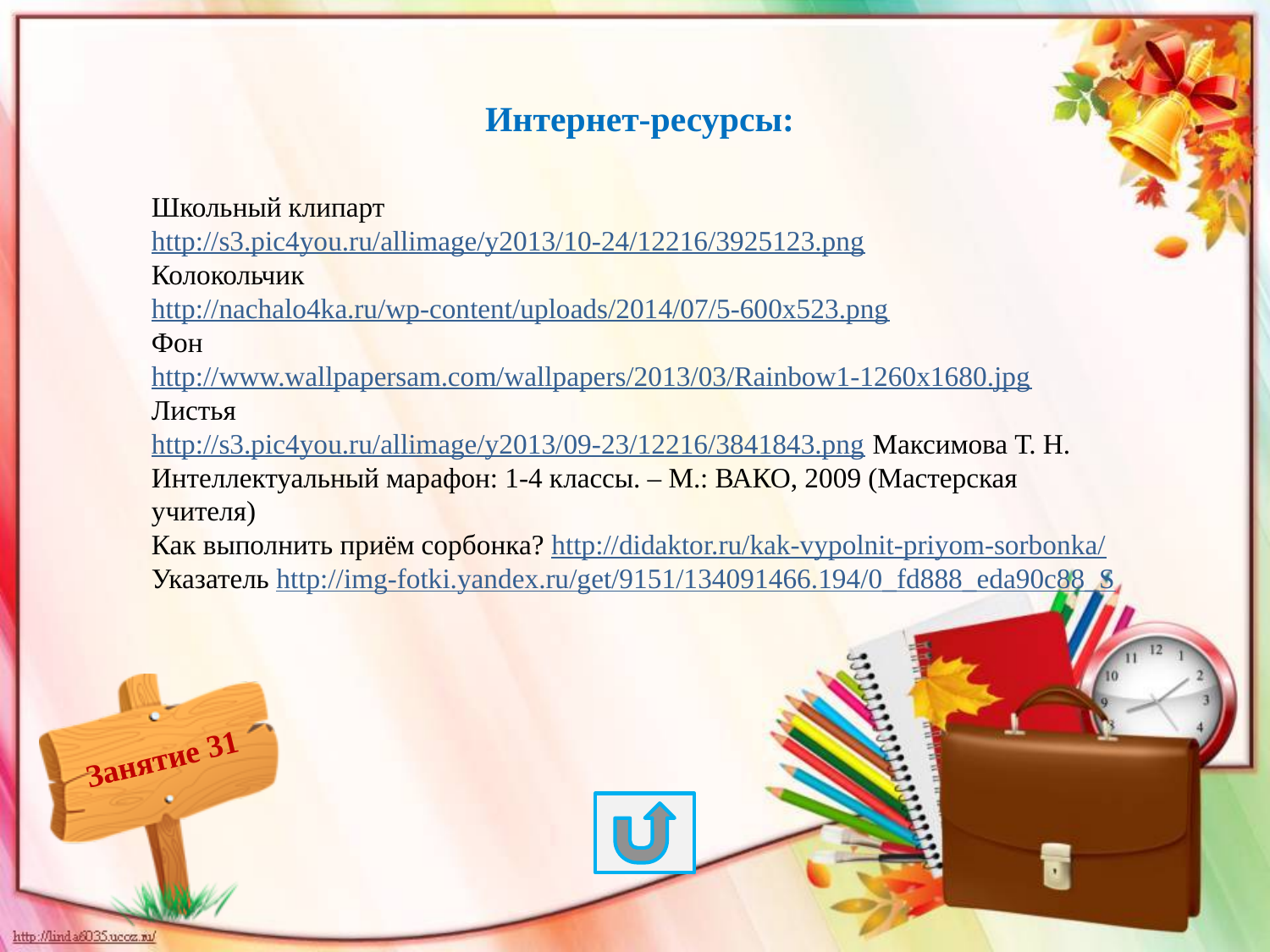

Интернет-ресурсы:

Школьный клипарт
http://s3.pic4you.ru/allimage/y2013/10-24/12216/3925123.png
Колокольчик
http://nachalo4ka.ru/wp-content/uploads/2014/07/5-600x523.png
Фон
http://www.wallpapersam.com/wallpapers/2013/03/Rainbow1-1260x1680.jpg
Листья
http://s3.pic4you.ru/allimage/y2013/09-23/12216/3841843.png Максимова Т. Н. Интеллектуальный марафон: 1-4 классы. – М.: ВАКО, 2009 (Мастерская учителя)
Как выполнить приём сорбонка? http://didaktor.ru/kak-vypolnit-priyom-sorbonka/
Указатель http://img-fotki.yandex.ru/get/9151/134091466.194/0_fd888_eda90c88_S